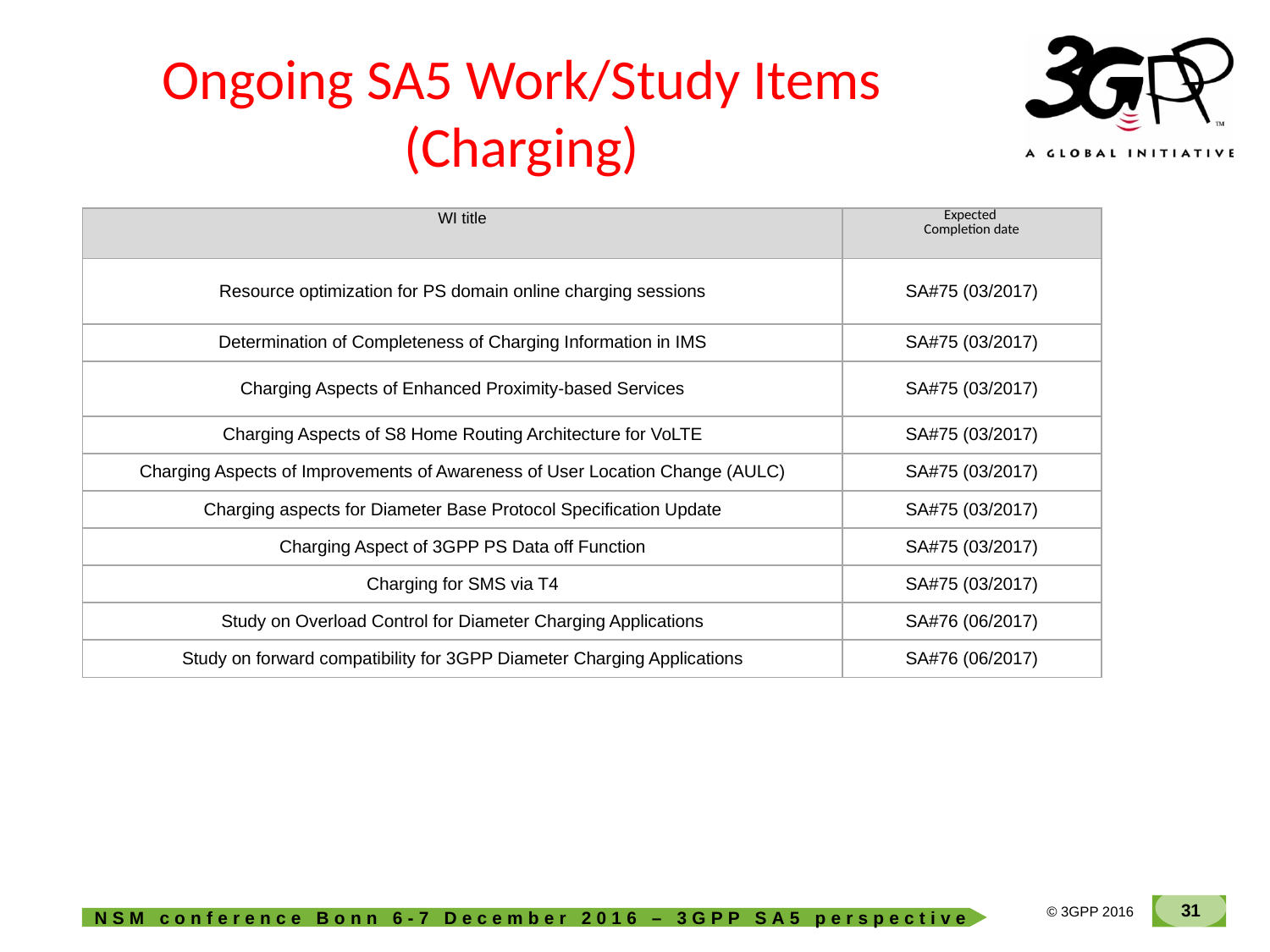

# Ongoing SA5 Work/Study Items (Charging)
| WI title | Expected Completion date |
| --- | --- |
| Resource optimization for PS domain online charging sessions | SA#75 (03/2017) |
| Determination of Completeness of Charging Information in IMS | SA#75 (03/2017) |
| Charging Aspects of Enhanced Proximity-based Services | SA#75 (03/2017) |
| Charging Aspects of S8 Home Routing Architecture for VoLTE | SA#75 (03/2017) |
| Charging Aspects of Improvements of Awareness of User Location Change (AULC) | SA#75 (03/2017) |
| Charging aspects for Diameter Base Protocol Specification Update | SA#75 (03/2017) |
| Charging Aspect of 3GPP PS Data off Function | SA#75 (03/2017) |
| Charging for SMS via T4 | SA#75 (03/2017) |
| Study on Overload Control for Diameter Charging Applications | SA#76 (06/2017) |
| Study on forward compatibility for 3GPP Diameter Charging Applications | SA#76 (06/2017) |